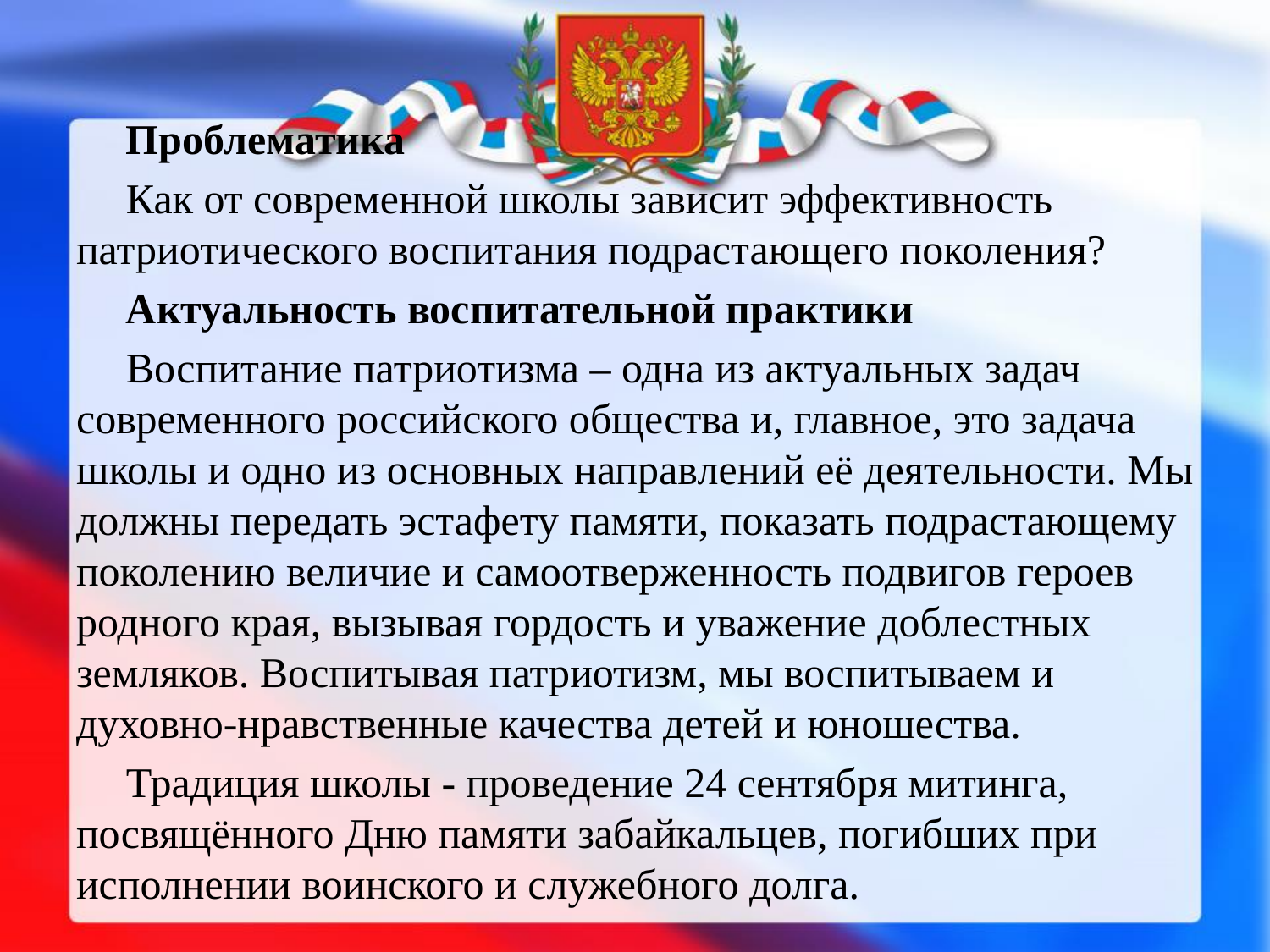

Проблематика
Как от современной школы зависит эффективность патриотического воспитания подрастающего поколения?
Актуальность воспитательной практики
Воспитание патриотизма – одна из актуальных задач современного российского общества и, главное, это задача школы и одно из основных направлений её деятельности. Мы должны передать эстафету памяти, показать подрастающему поколению величие и самоотверженность подвигов героев родного края, вызывая гордость и уважение доблестных земляков. Воспитывая патриотизм, мы воспитываем и духовно-нравственные качества детей и юношества.
Традиция школы - проведение 24 сентября митинга, посвящённого Дню памяти забайкальцев, погибших при исполнении воинского и служебного долга.